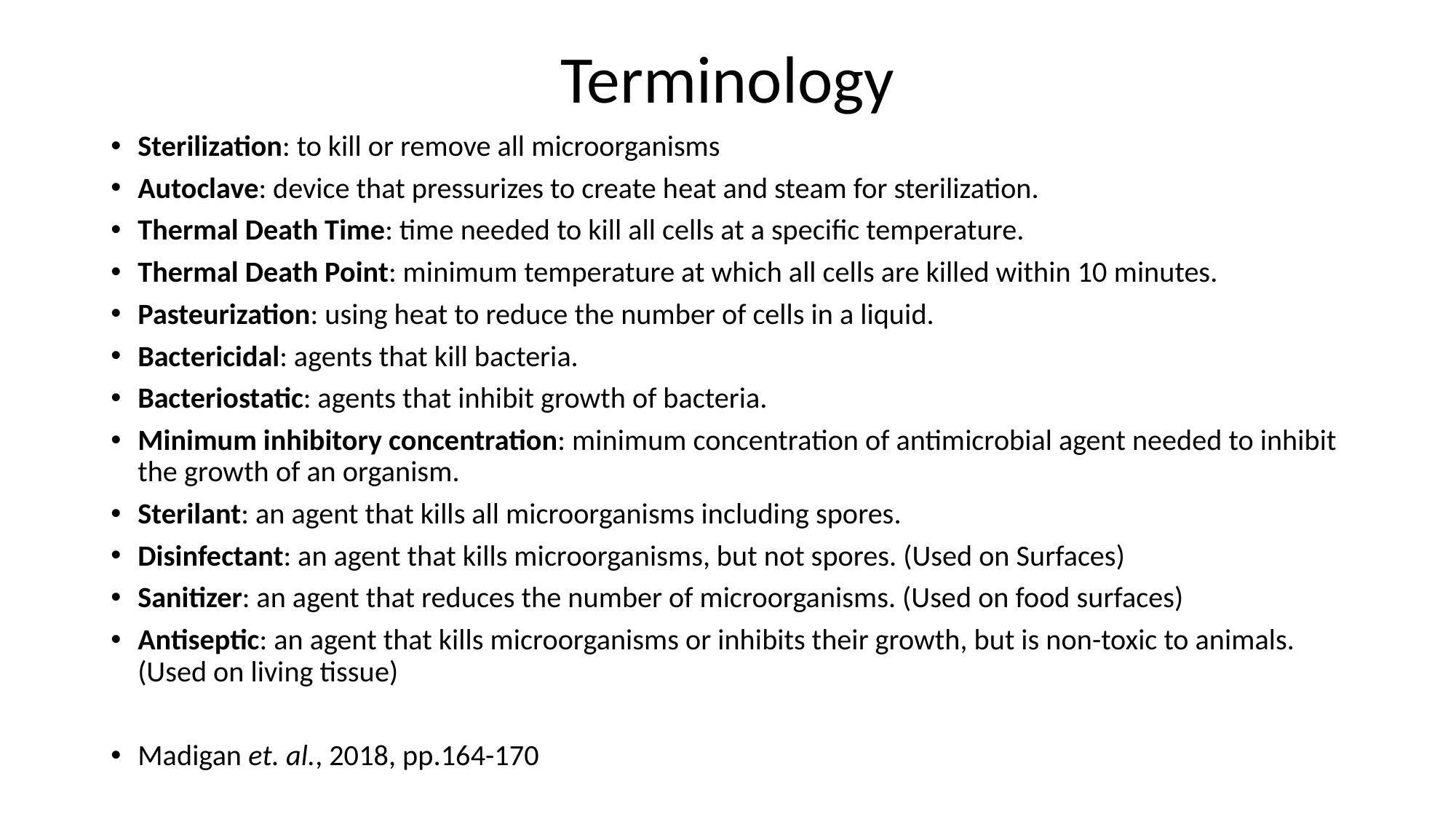

# Terminology
Sterilization: to kill or remove all microorganisms
Autoclave: device that pressurizes to create heat and steam for sterilization.
Thermal Death Time: time needed to kill all cells at a specific temperature.
Thermal Death Point: minimum temperature at which all cells are killed within 10 minutes.
Pasteurization: using heat to reduce the number of cells in a liquid.
Bactericidal: agents that kill bacteria.
Bacteriostatic: agents that inhibit growth of bacteria.
Minimum inhibitory concentration: minimum concentration of antimicrobial agent needed to inhibit the growth of an organism.
Sterilant: an agent that kills all microorganisms including spores.
Disinfectant: an agent that kills microorganisms, but not spores. (Used on Surfaces)
Sanitizer: an agent that reduces the number of microorganisms. (Used on food surfaces)
Antiseptic: an agent that kills microorganisms or inhibits their growth, but is non-toxic to animals. (Used on living tissue)

Madigan et. al., 2018, pp.164-170